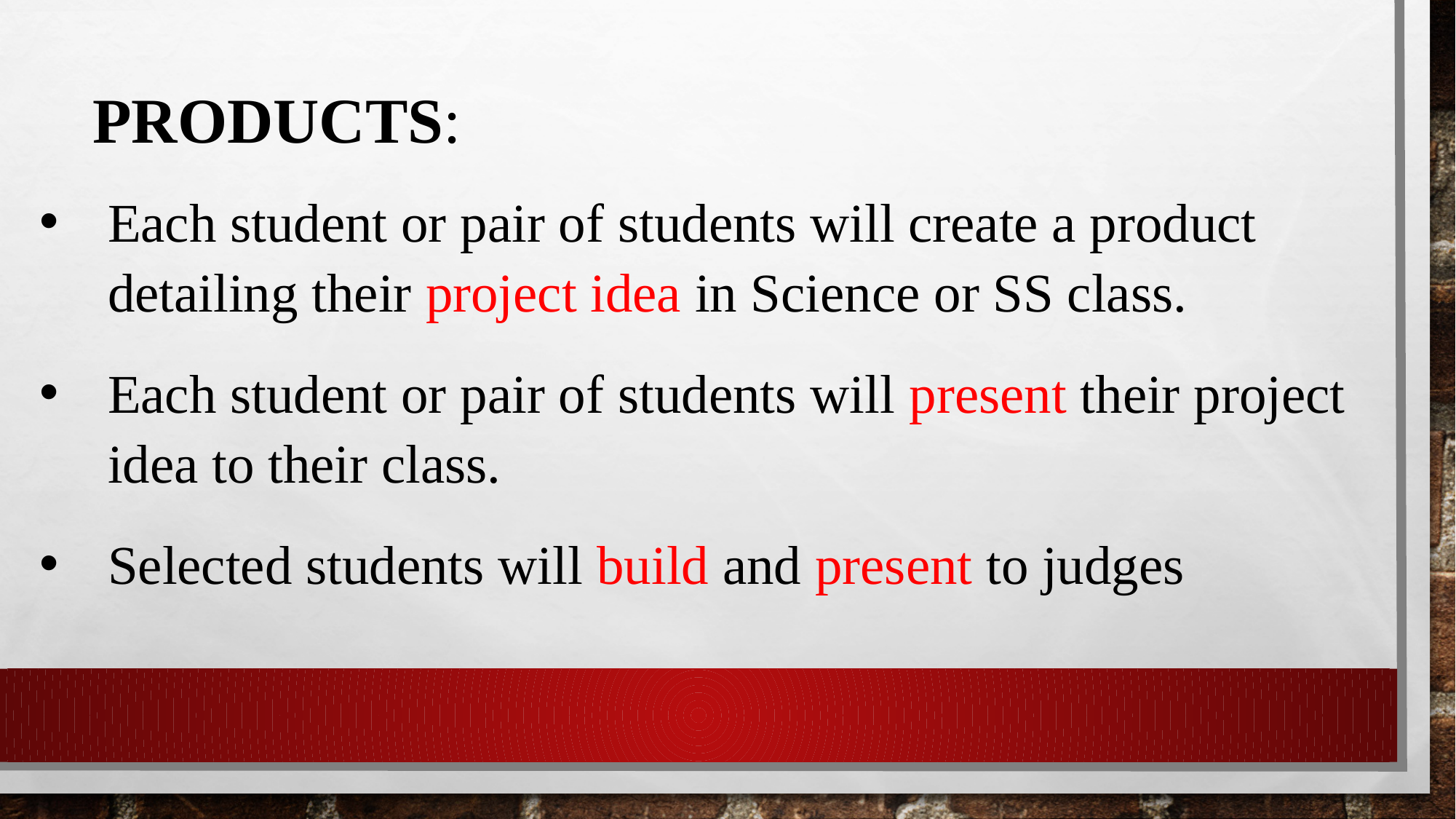

# Products:
Each student or pair of students will create a product detailing their project idea in Science or SS class.

Each student or pair of students will present their project idea to their class.

Selected students will build and present to judges